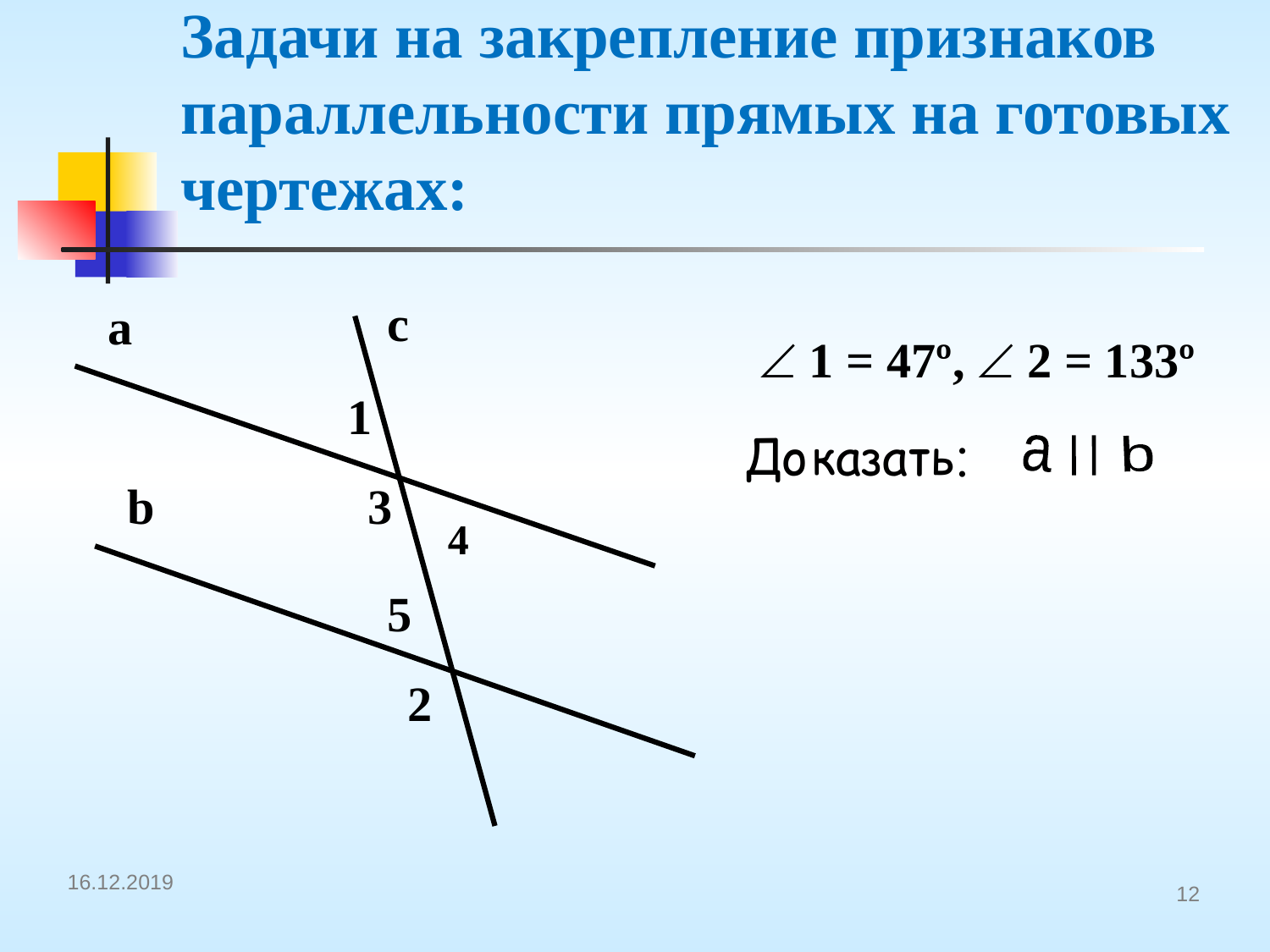

# Задачи на закрепление признаков параллельности прямых на готовых чертежах:
c
a

∠ 1 = 47º, ∠ 2 = 133º

1
Доказать:
a

b
b
3
4

5
2
16.12.2019
12